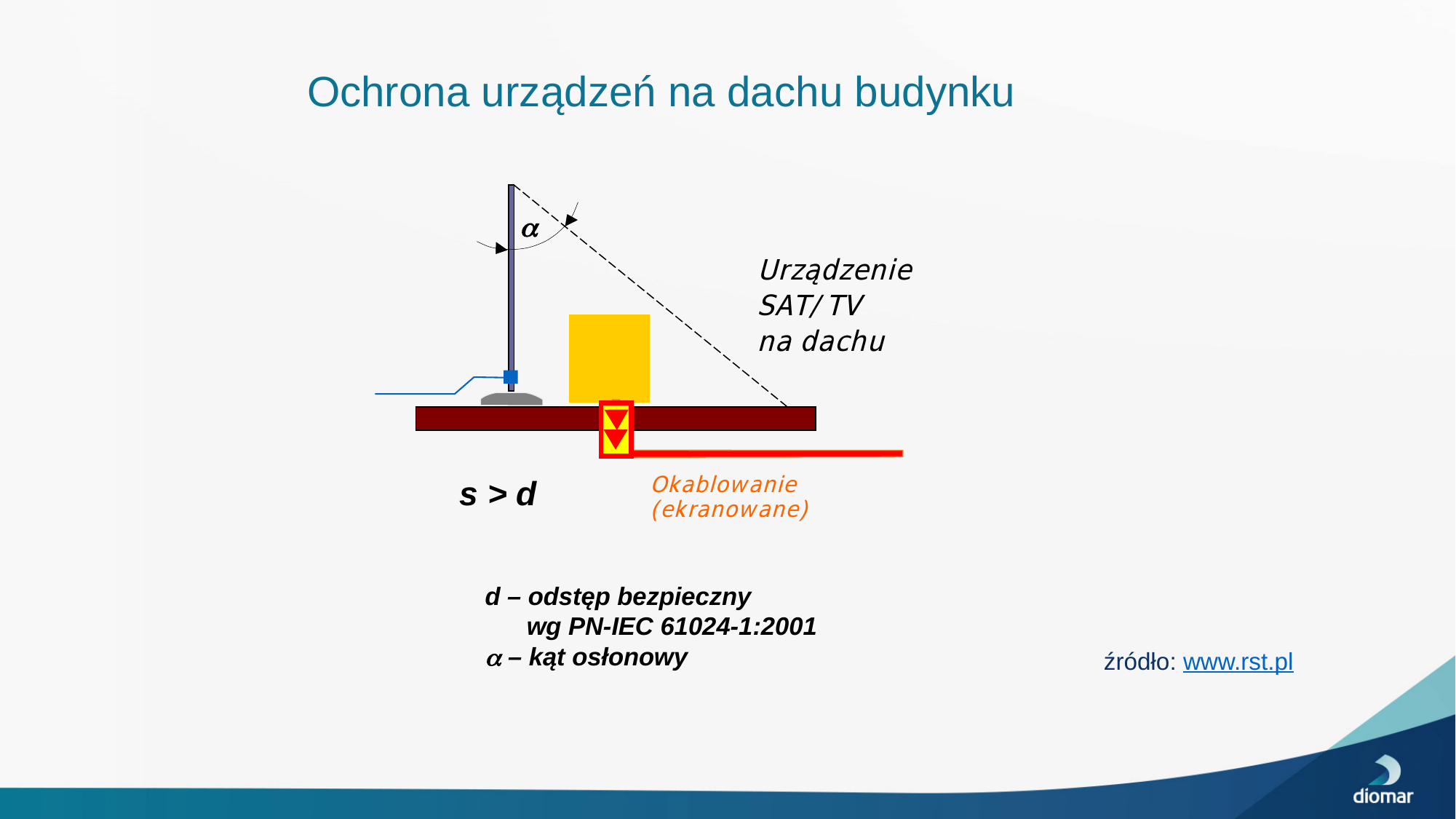

# Ochrona urządzeń na dachu budynku

α

Urządzenie
SAT/TV
na dachu

Okablowanie  (ekranowane)

s > d
d – odstęp bezpieczny
      wg PN-IEC 61024-1:2001
α – kąt osłonowy
źródło: www.rst.pl